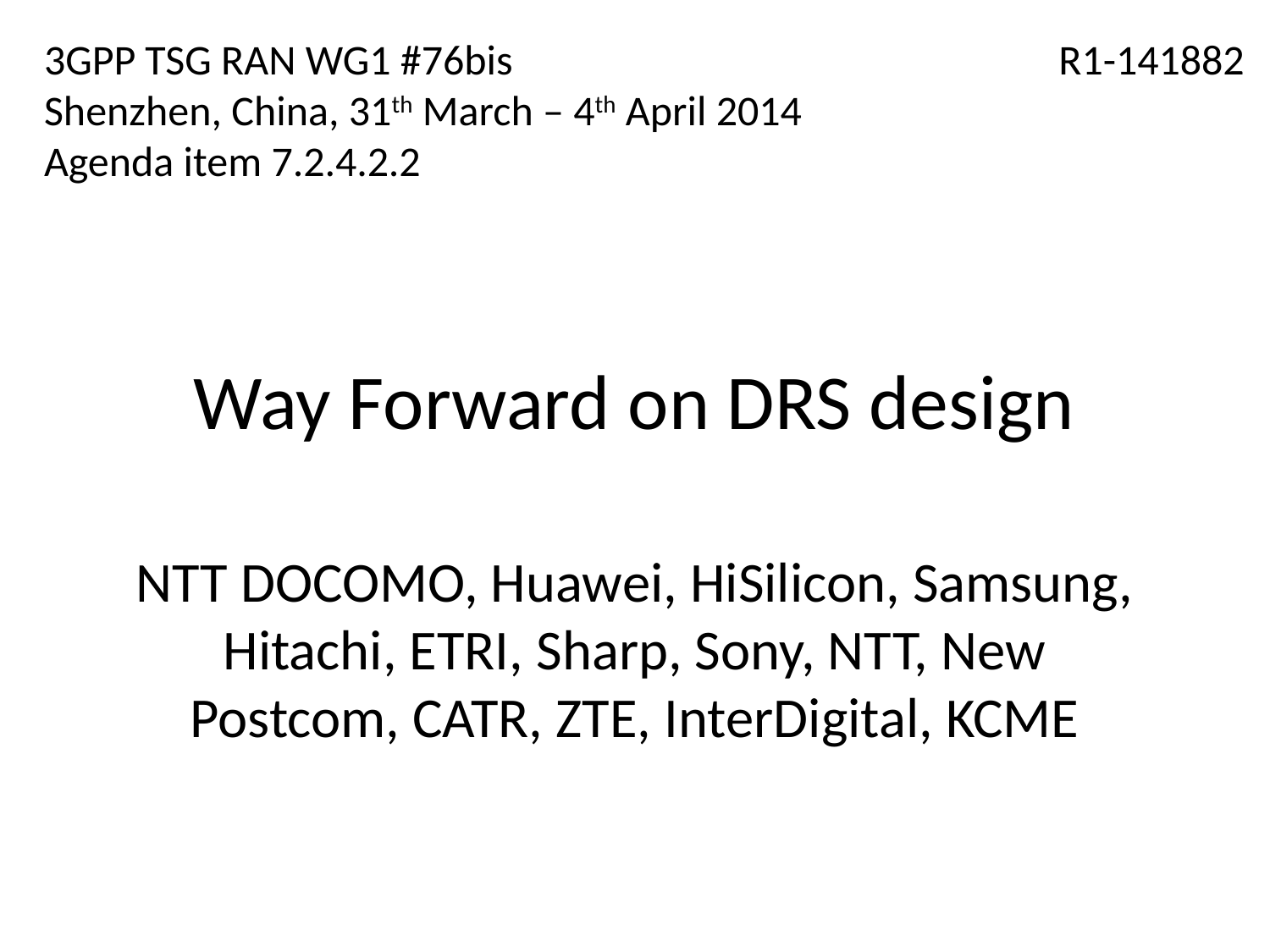

3GPP TSG RAN WG1 #76bis
Shenzhen, China, 31th March – 4th April 2014
Agenda item 7.2.4.2.2
R1-141882
# Way Forward on DRS design
NTT DOCOMO, Huawei, HiSilicon, Samsung, Hitachi, ETRI, Sharp, Sony, NTT, New Postcom, CATR, ZTE, InterDigital, KCME